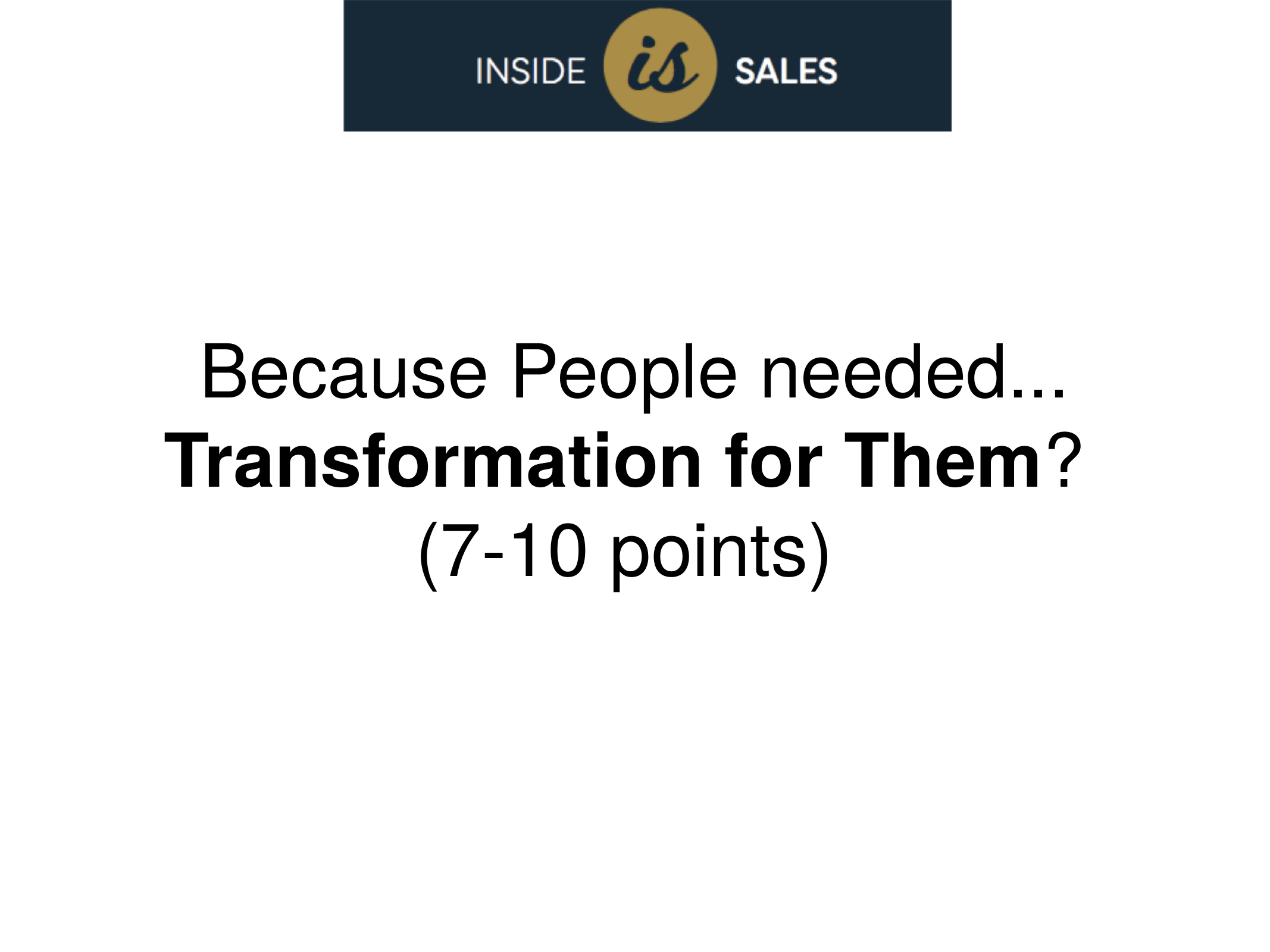

Because People needed...
Transformation for Them?
(7-10 points)